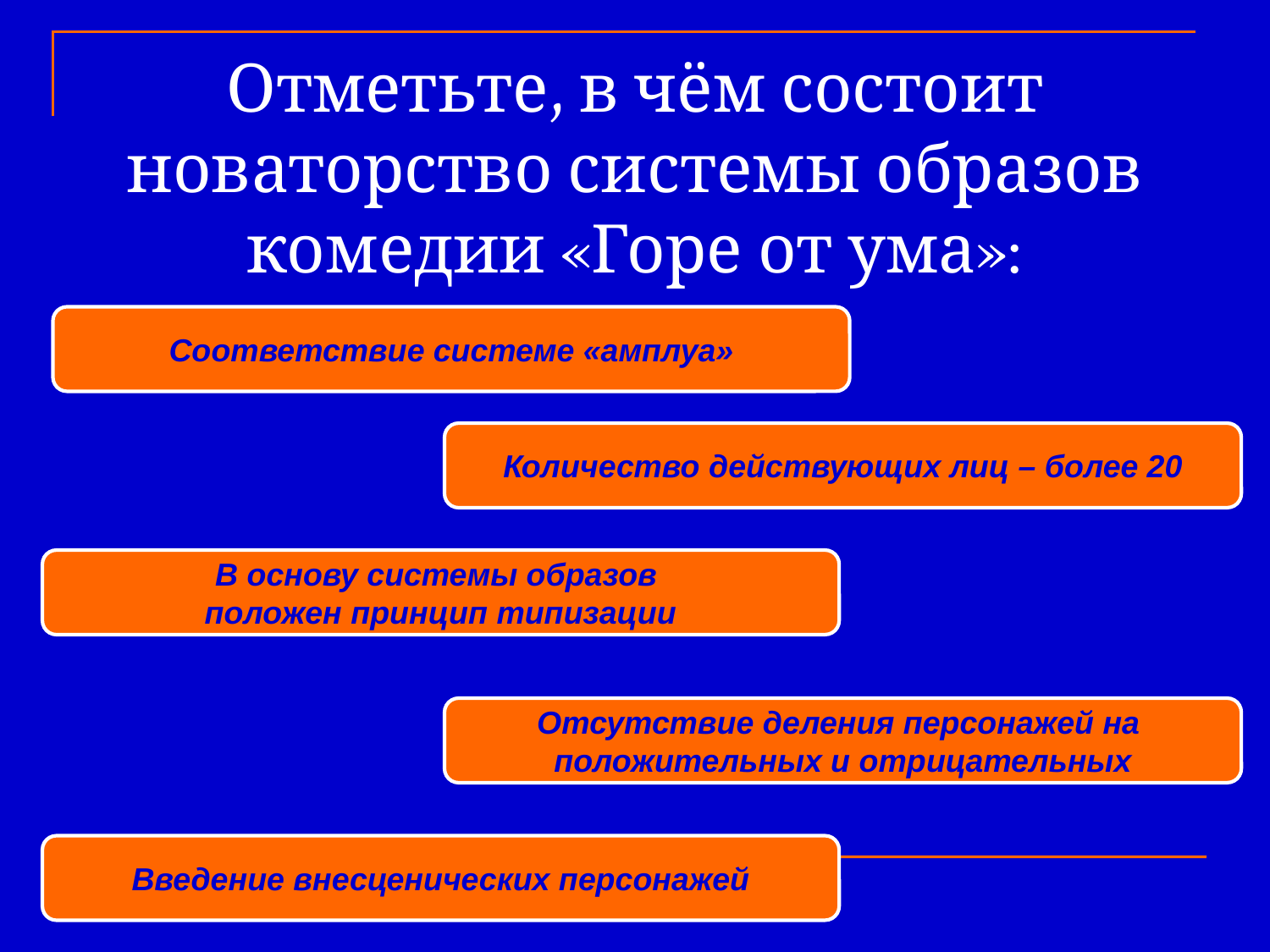

# Отметьте, в чём состоит новаторство системы образов комедии «Горе от ума»:
Соответствие системе «амплуа»
Количество действующих лиц – более 20
В основу системы образов
положен принцип типизации
Отсутствие деления персонажей на
положительных и отрицательных
Введение внесценических персонажей